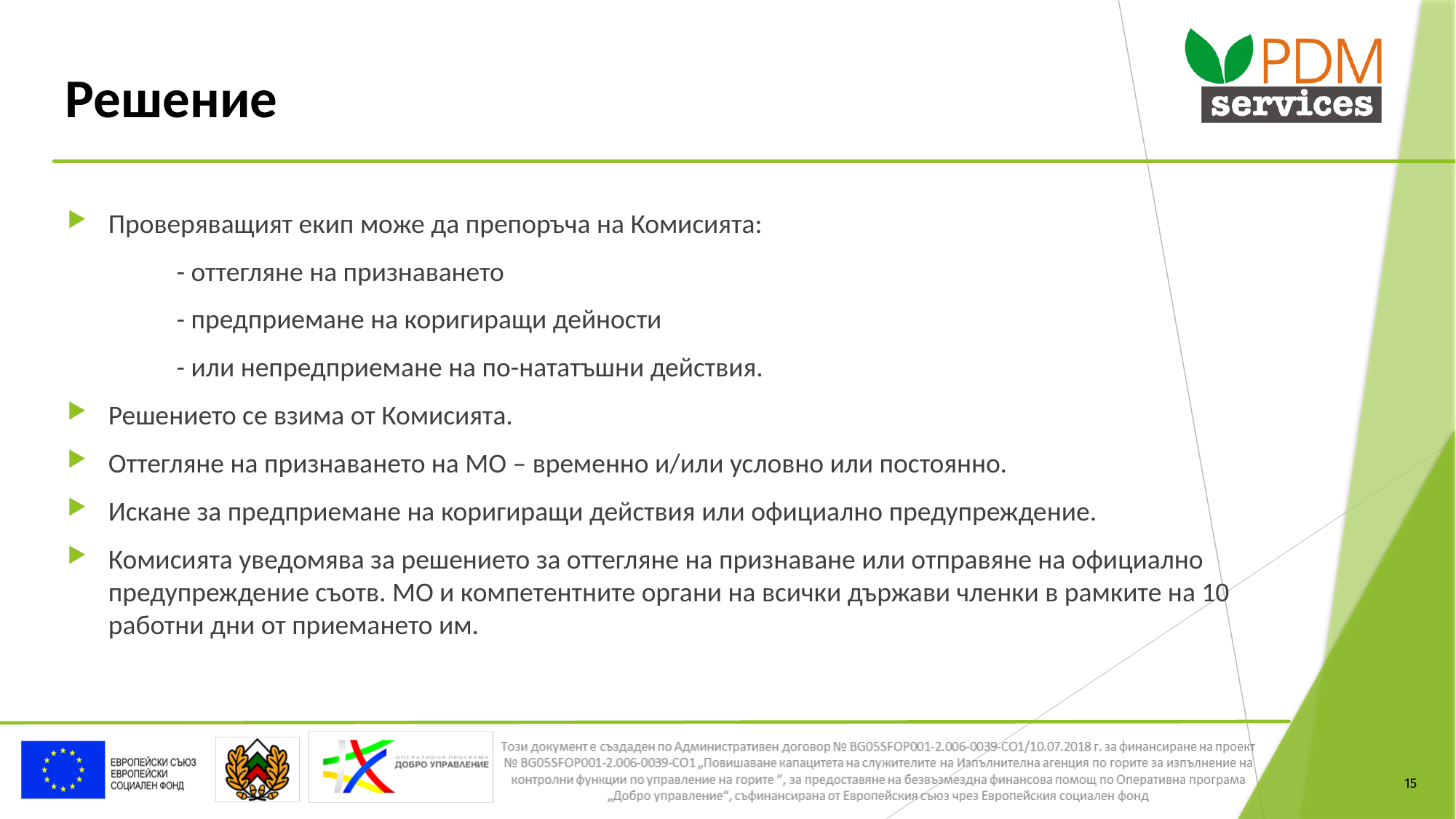

# Решение
Проверяващият екип може да препоръча на Комисията:
	- оттегляне на признаването
	- предприемане на коригиращи дейности
	- или непредприемане на по-нататъшни действия.
Решението се взима от Комисията.
Оттегляне на признаването на МО – временно и/или условно или постоянно.
Искане за предприемане на коригиращи действия или официално предупреждение.
Комисията уведомява за решението за оттегляне на признаване или отправяне на официално предупреждение съотв. МО и компетентните органи на всички държави членки в рамките на 10 работни дни от приемането им.
15